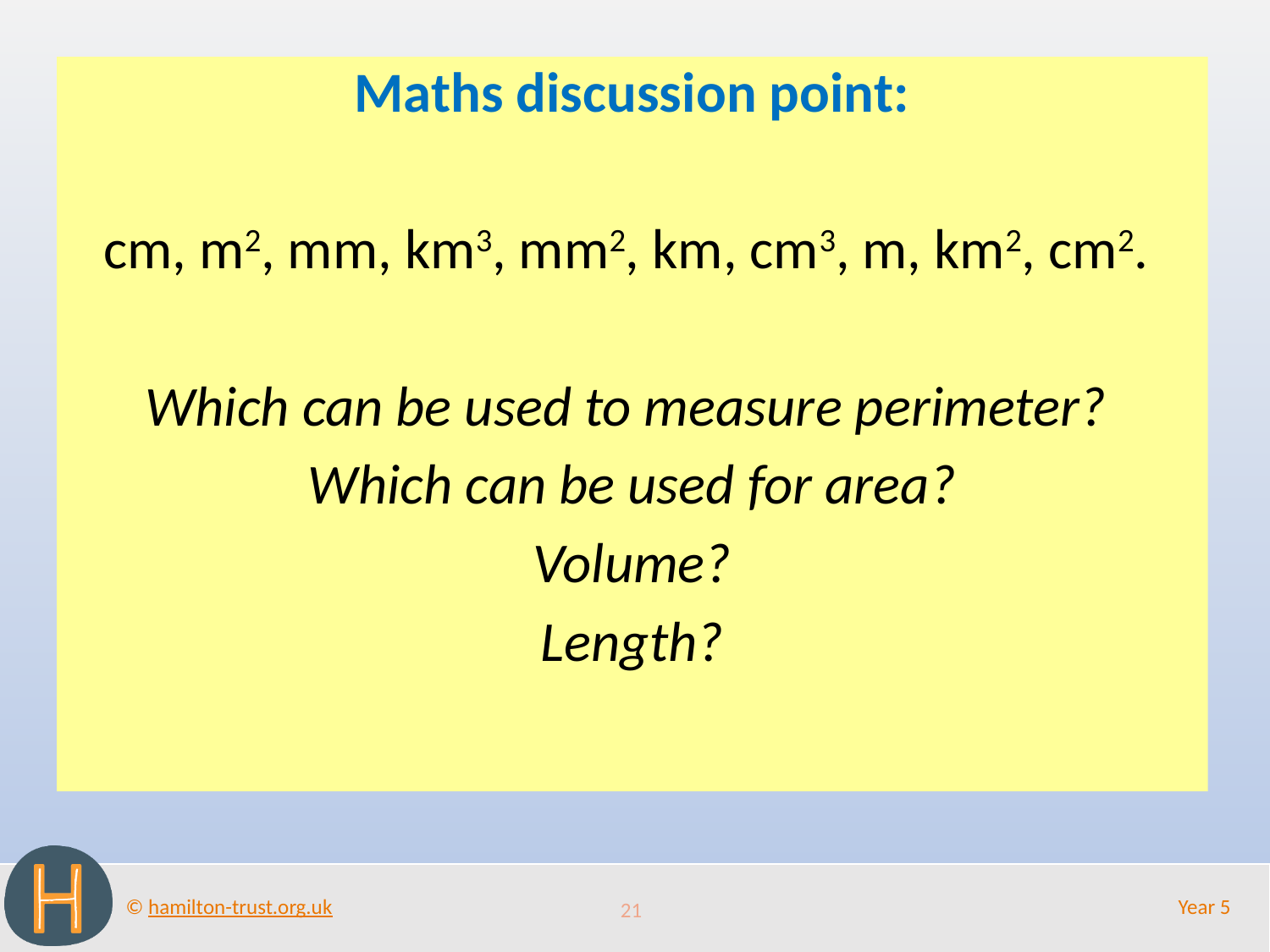

Maths discussion point:

cm, m2, mm, km3, mm2, km, cm3, m, km2, cm2.

Which can be used to measure perimeter?
Which can be used for area?
 Volume?
Length?
21